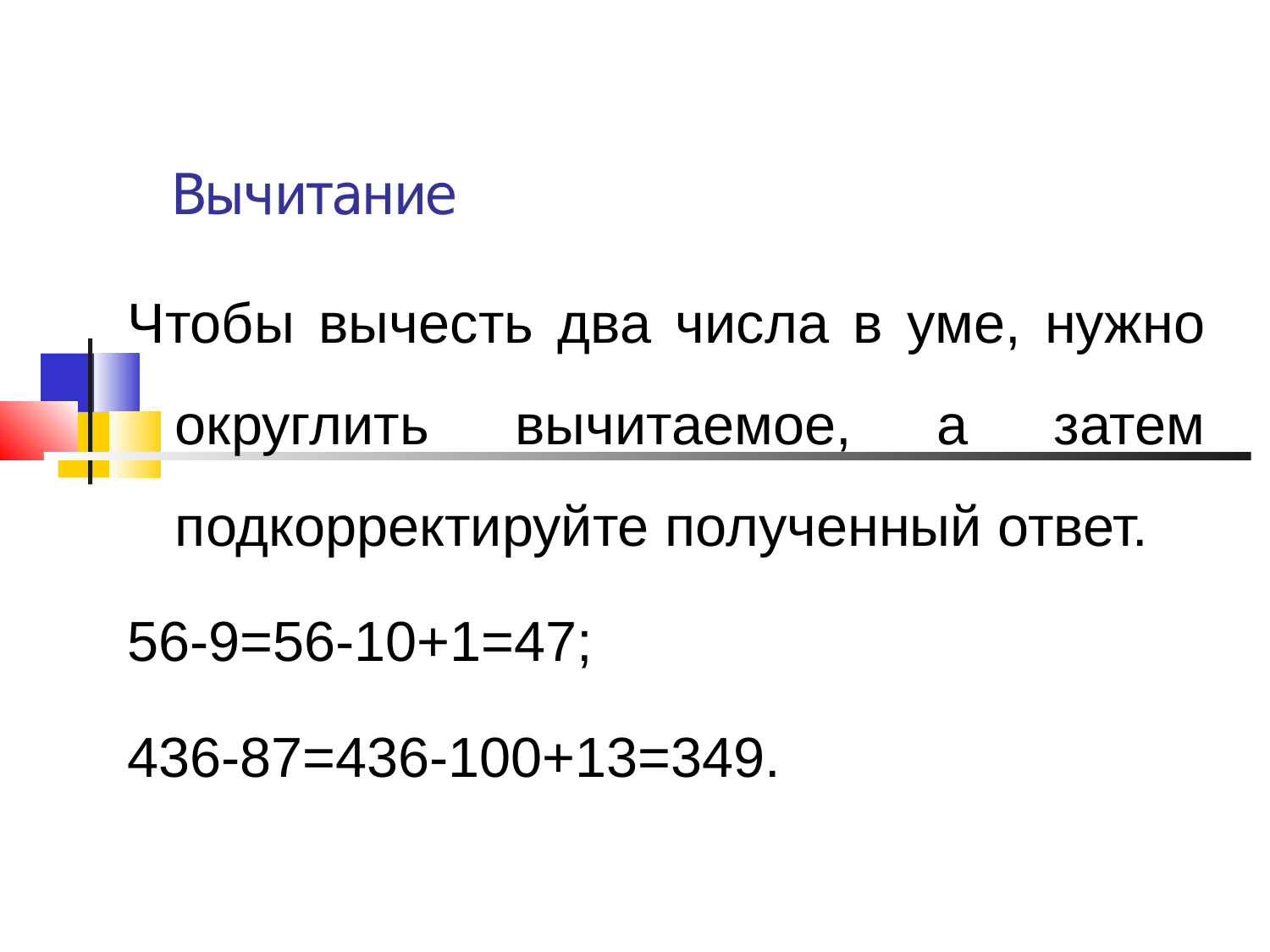

# Вычитание
Чтобы вычесть два числа в уме, нужно округлить вычитаемое, а затем подкорректируйте полученный ответ.
56-9=56-10+1=47;
436-87=436-100+13=349.